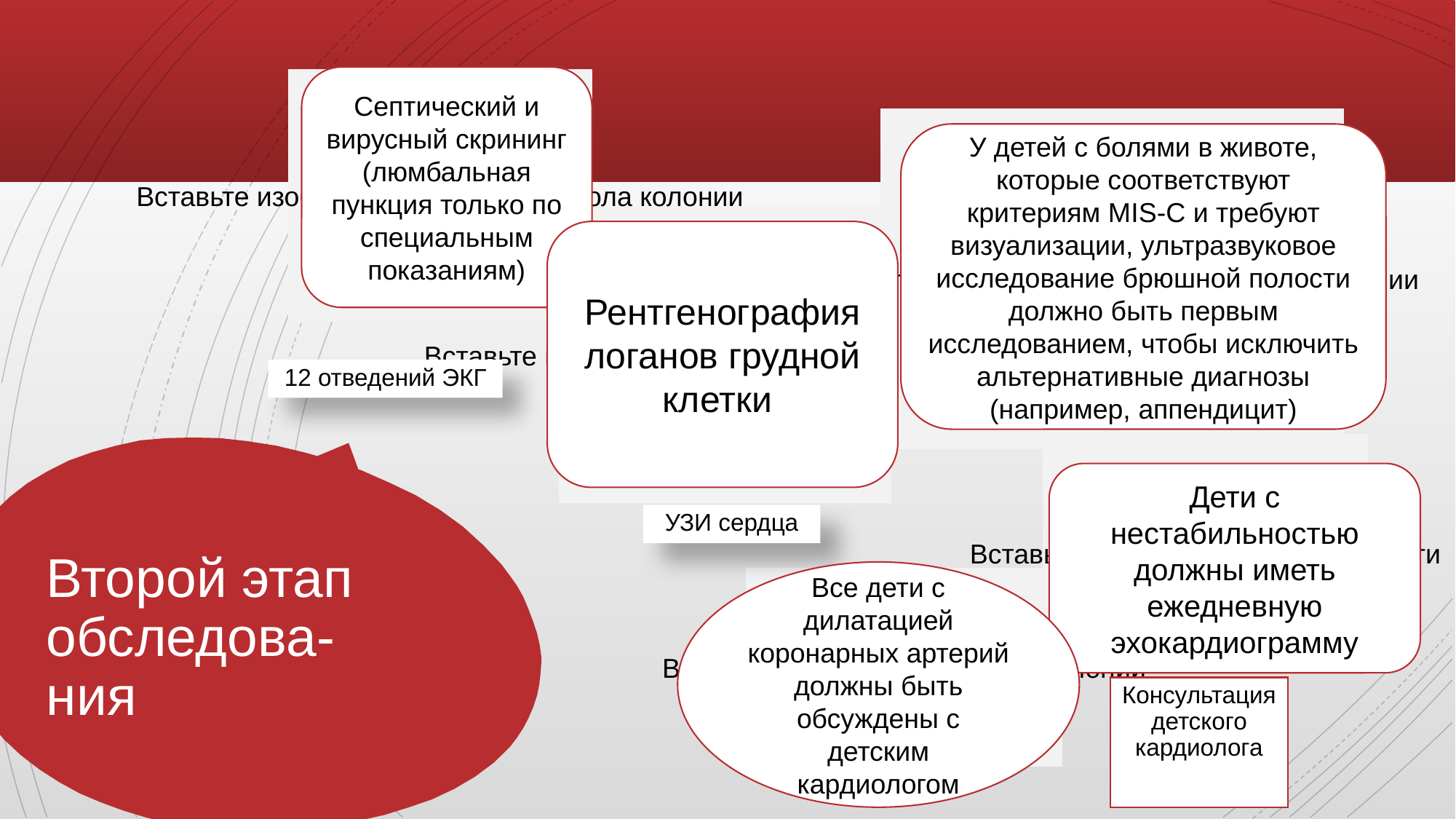

Септический и вирусный скрининг (люмбальная пункция только по специальным показаниям)

У детей с болями в животе, которые соответствуют критериям МIS-C и требуют визуализации, ультразвуковое исследование брюшной полости должно быть первым исследованием, чтобы исключить альтернативные диагнозы (например, аппендицит)

Рентгенография логанов грудной клетки
12 отведений ЭКГ

Дети с нестабильностью должны иметь ежедневную эхокардиограмму
# Второй этап обследова-ния
УЗИ сердца
Все дети с дилатацией коронарных артерий должны быть обсуждены с детским кардиологом

Консультация детского кардиолога